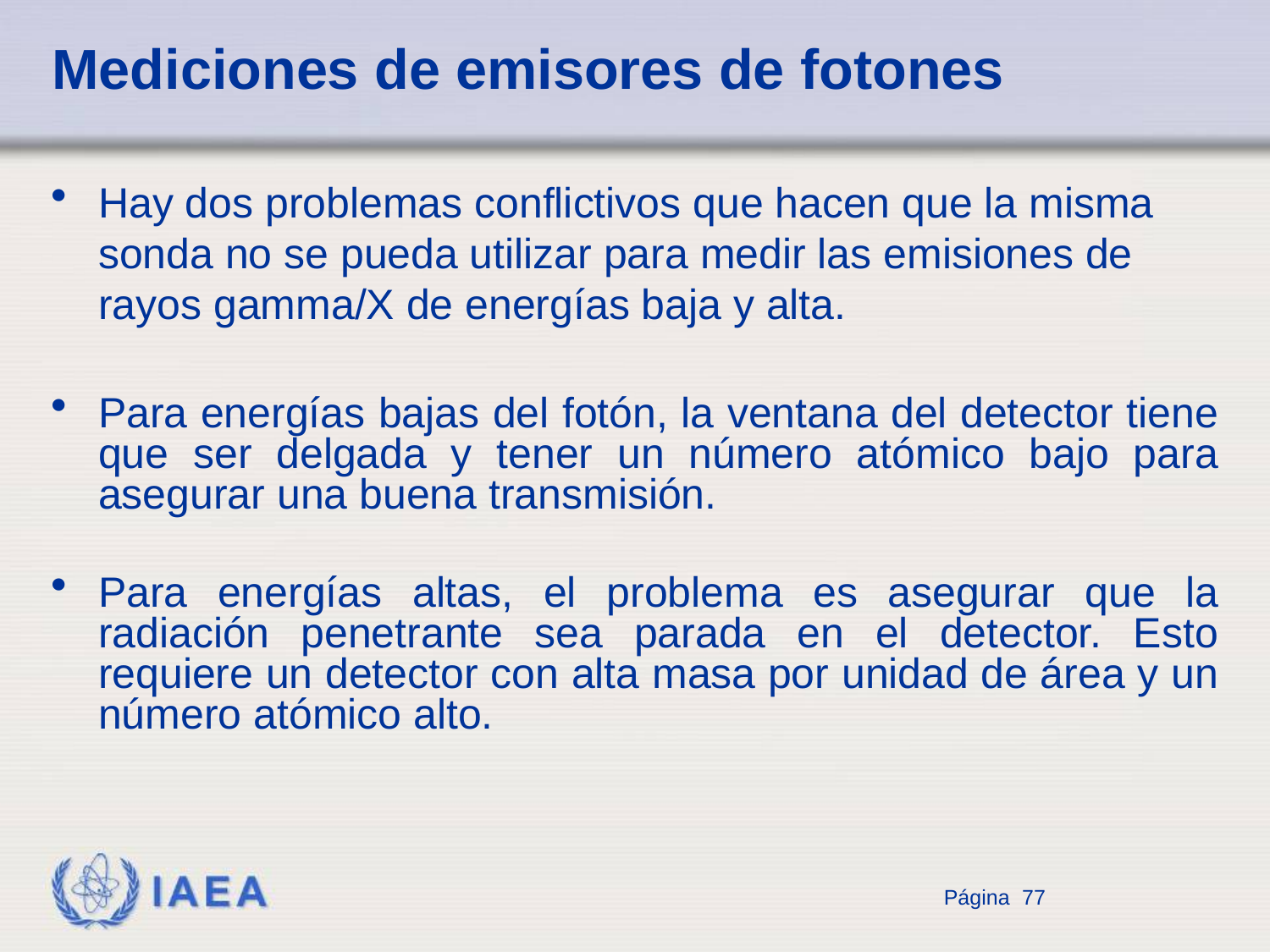

# Mediciones de emisores de fotones
Hay dos problemas conflictivos que hacen que la misma sonda no se pueda utilizar para medir las emisiones de rayos gamma/X de energías baja y alta.

Para energías bajas del fotón, la ventana del detector tiene que ser delgada y tener un número atómico bajo para asegurar una buena transmisión.

Para energías altas, el problema es asegurar que la radiación penetrante sea parada en el detector. Esto requiere un detector con alta masa por unidad de área y un número atómico alto.